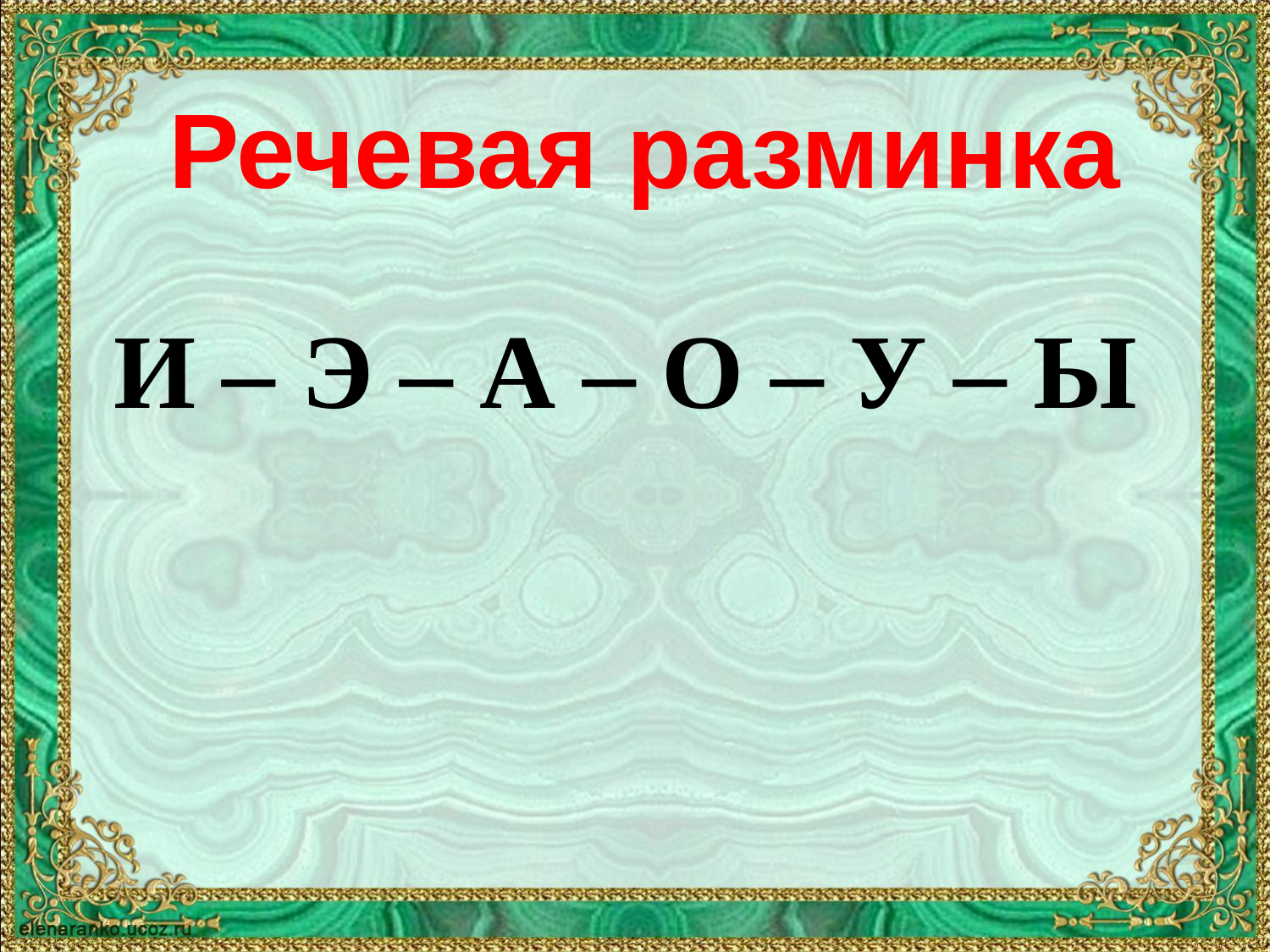

Речевая разминка
 И – Э – А – О – У – Ы